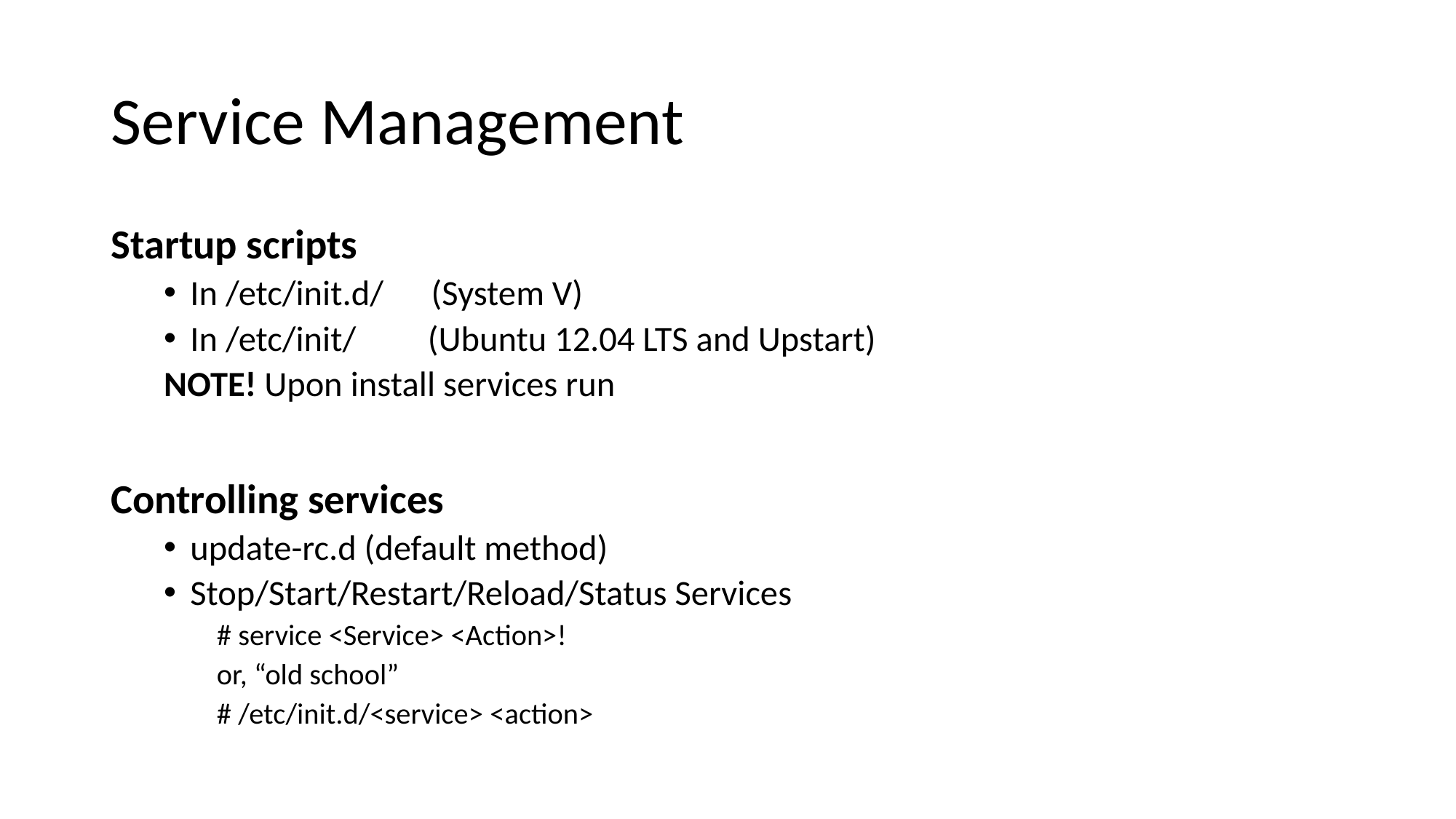

# Service Management
Startup scripts
In /etc/init.d/      (System V)
In /etc/init/         (Ubuntu 12.04 LTS and Upstart)
NOTE! Upon install services run

Controlling services
update-rc.d (default method)
Stop/Start/Restart/Reload/Status Services
# service <Service> <Action>!
or, “old school”
# /etc/init.d/<service> <action>